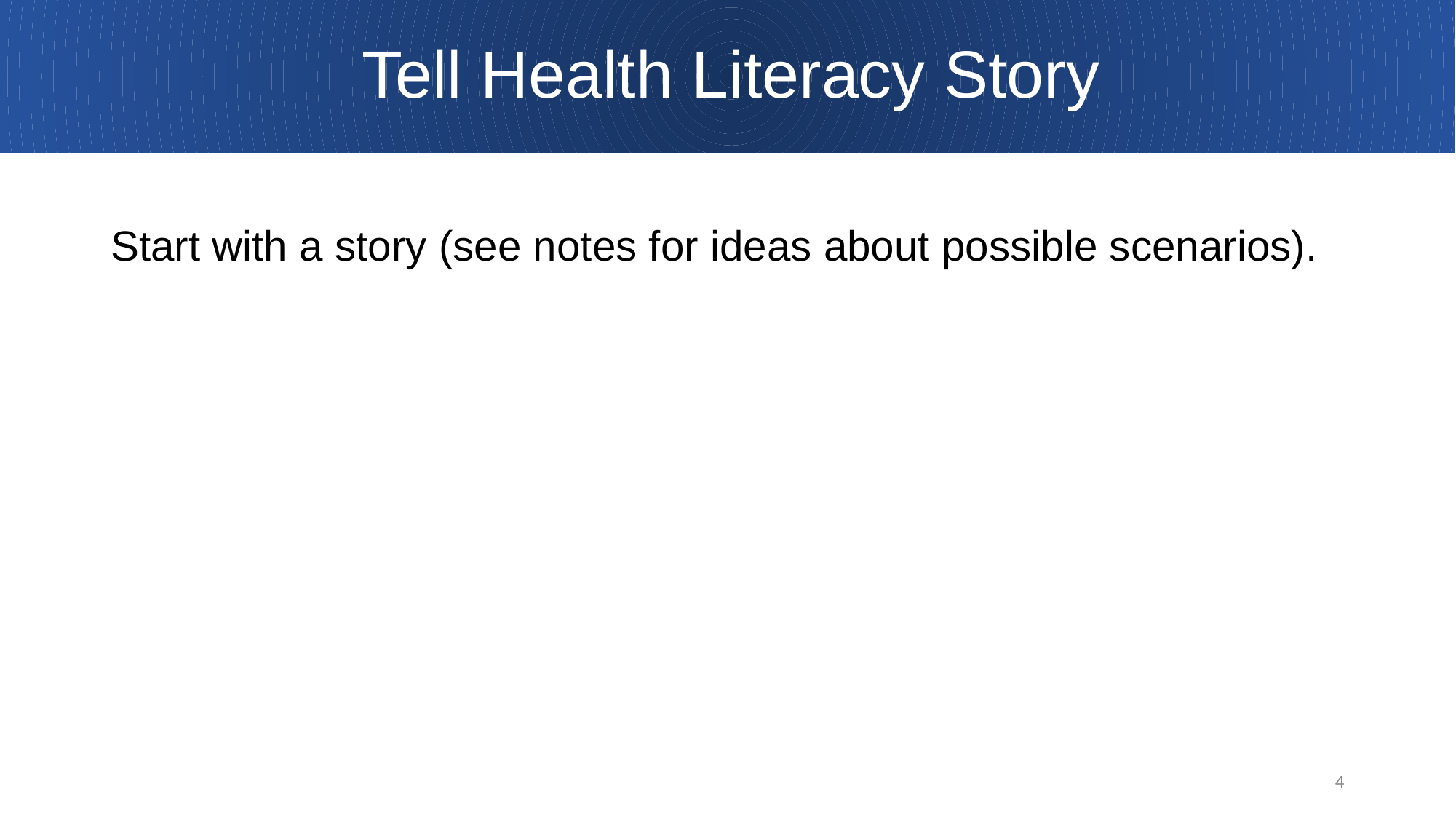

# Tell Health Literacy Story
Start with a story (see notes for ideas about possible scenarios).
4